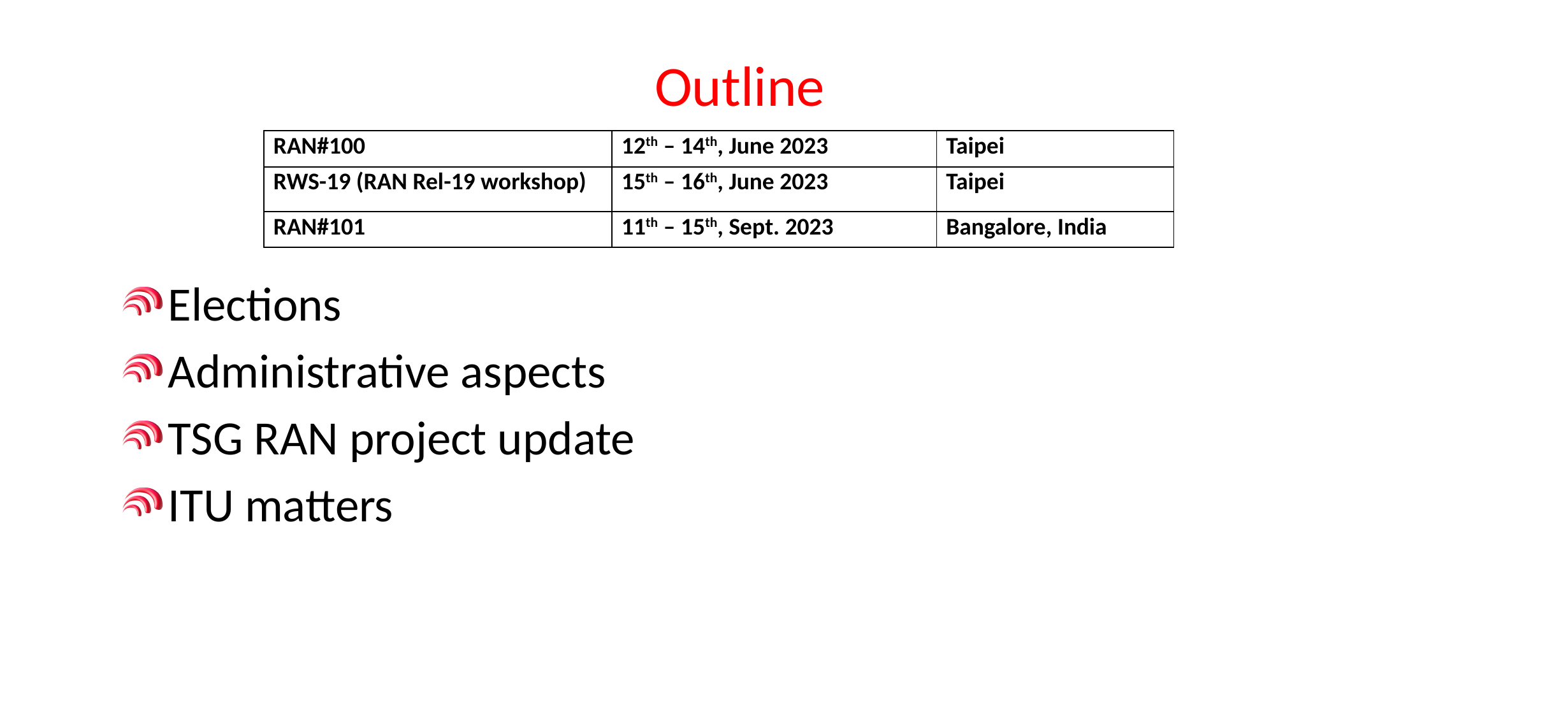

# Outline
| RAN#100 | 12th – 14th, June 2023 | Taipei |
| --- | --- | --- |
| RWS-19 (RAN Rel-19 workshop) | 15th – 16th, June 2023 | Taipei |
| RAN#101 | 11th – 15th, Sept. 2023 | Bangalore, India |
Elections
Administrative aspects
TSG RAN project update
ITU matters